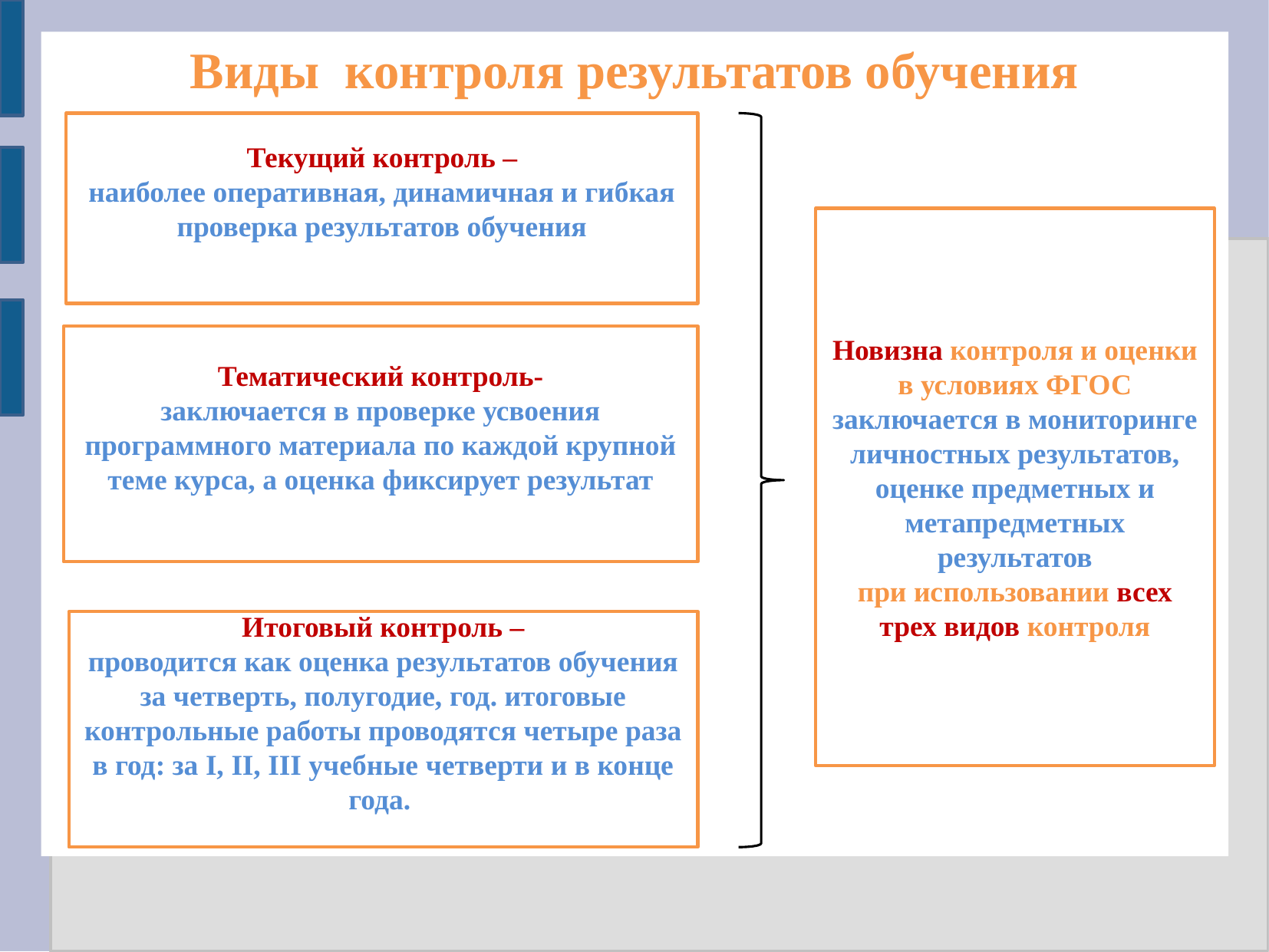

Виды  контроля результатов обучения

Текущий контроль –
наиболее оперативная, динамичная и гибкая проверка результатов обучения

Новизна контроля и оценки в условиях ФГОС заключается в мониторинге личностных результатов, оценке предметных и метапредметных результатов
при использовании всех трех видов контроля
Тематический контроль-
заключается в проверке усвоения программного материала по каждой крупной теме курса, а оценка фиксирует результат

Итоговый контроль –
проводится как оценка результатов обучения за четверть, полугодие, год. итоговые контрольные работы проводятся четыре раза в год: за I, II, III учебные четверти и в конце года.